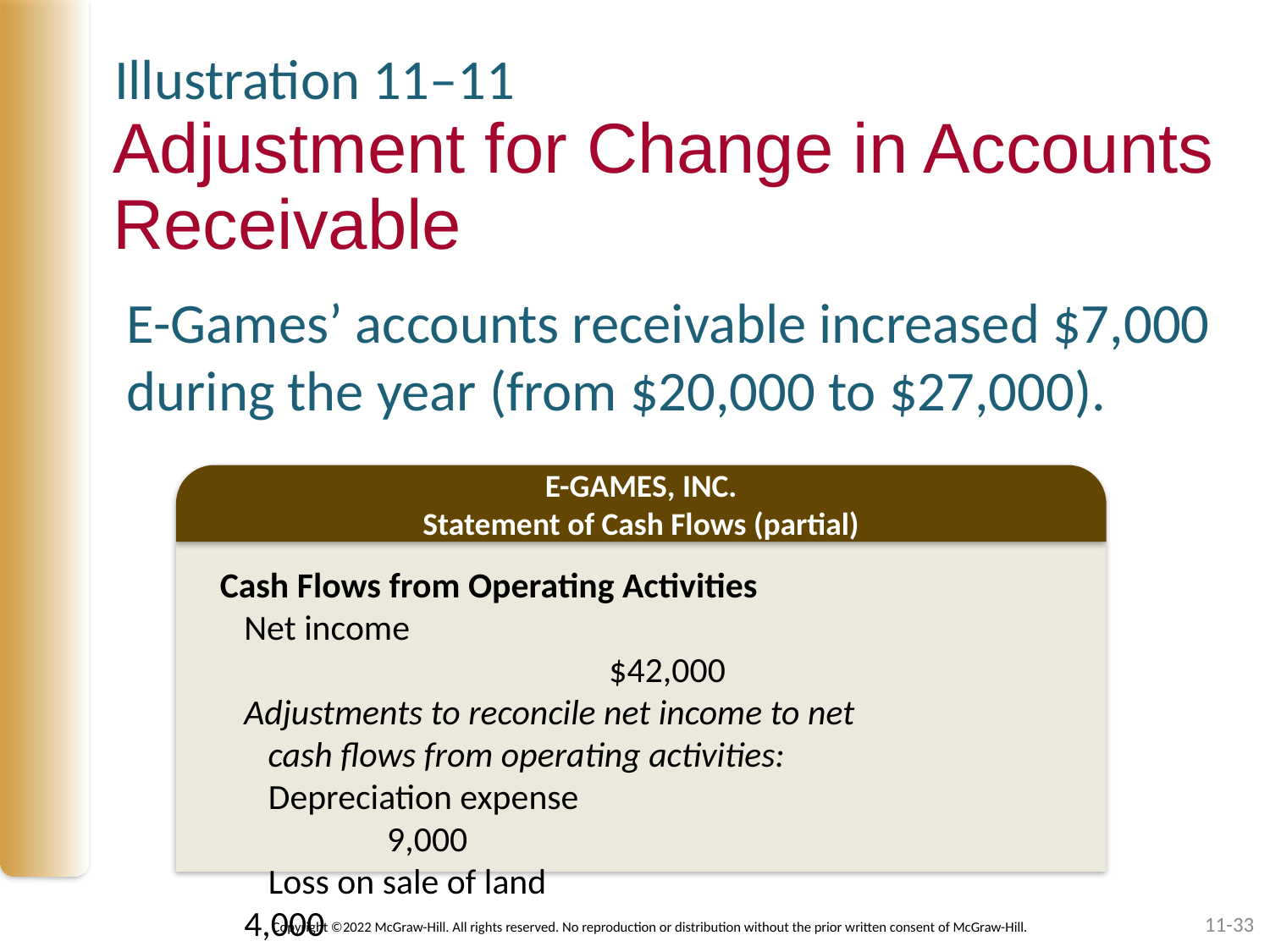

Illustration 11–11
# Adjustment for Change in Accounts Receivable
E-Games’ accounts receivable increased $7,000 during the year (from $20,000 to $27,000).

E-GAMES, INC.
Statement of Cash Flows (partial)

Cash Flows from Operating Activities
   Net income								 $42,000
   Adjustments to reconcile net income to net
      cash flows from operating activities:
      Depreciation expense					     9,000
      Loss on sale of land				             4,000
      Increase in accounts receivable		            (7,000)
11-33
Copyright ©2022 McGraw-Hill. All rights reserved. No reproduction or distribution without the prior written consent of McGraw-Hill.